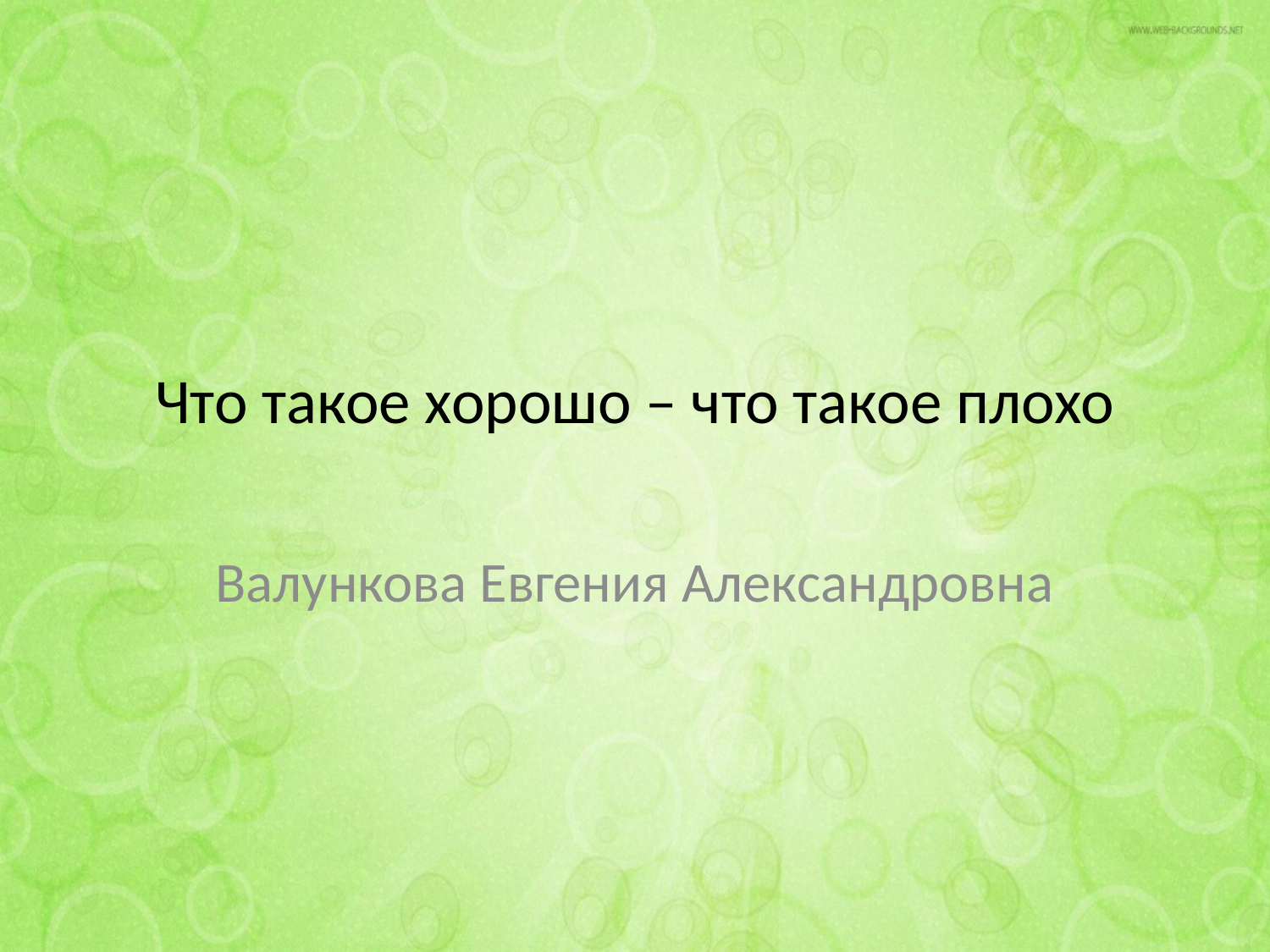

# Что такое хорошо – что такое плохо
Валункова Евгения Александровна